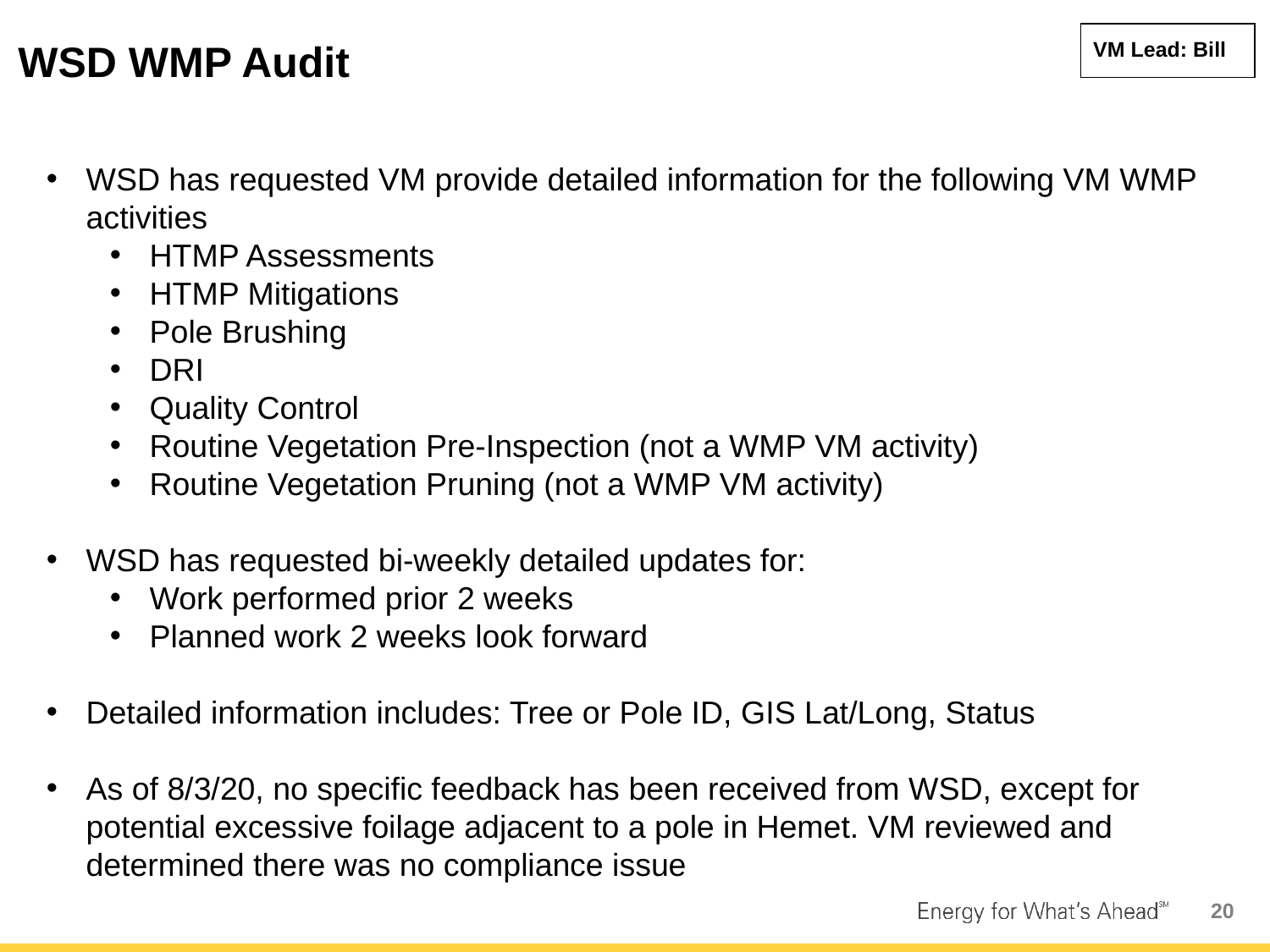

overall_0_132083107041691217 columns_2_132048702459405524 7_1_132048702466692635 10_1_132048702466852189 21_1_132048721872633283 23_1_132049640018006217 26_1_132049645698177263 29_1_132083107019594412 33_1_132083107019594412 13_1_132083204190616292
VM Lead: Bill
# WSD WMP Audit
WSD has requested VM provide detailed information for the following VM WMP activities
HTMP Assessments
HTMP Mitigations
Pole Brushing
DRI
Quality Control
Routine Vegetation Pre-Inspection (not a WMP VM activity)
Routine Vegetation Pruning (not a WMP VM activity)

WSD has requested bi-weekly detailed updates for:
Work performed prior 2 weeks
Planned work 2 weeks look forward

Detailed information includes: Tree or Pole ID, GIS Lat/Long, Status

As of 8/3/20, no specific feedback has been received from WSD, except for potential excessive foilage adjacent to a pole in Hemet. VM reviewed and determined there was no compliance issue